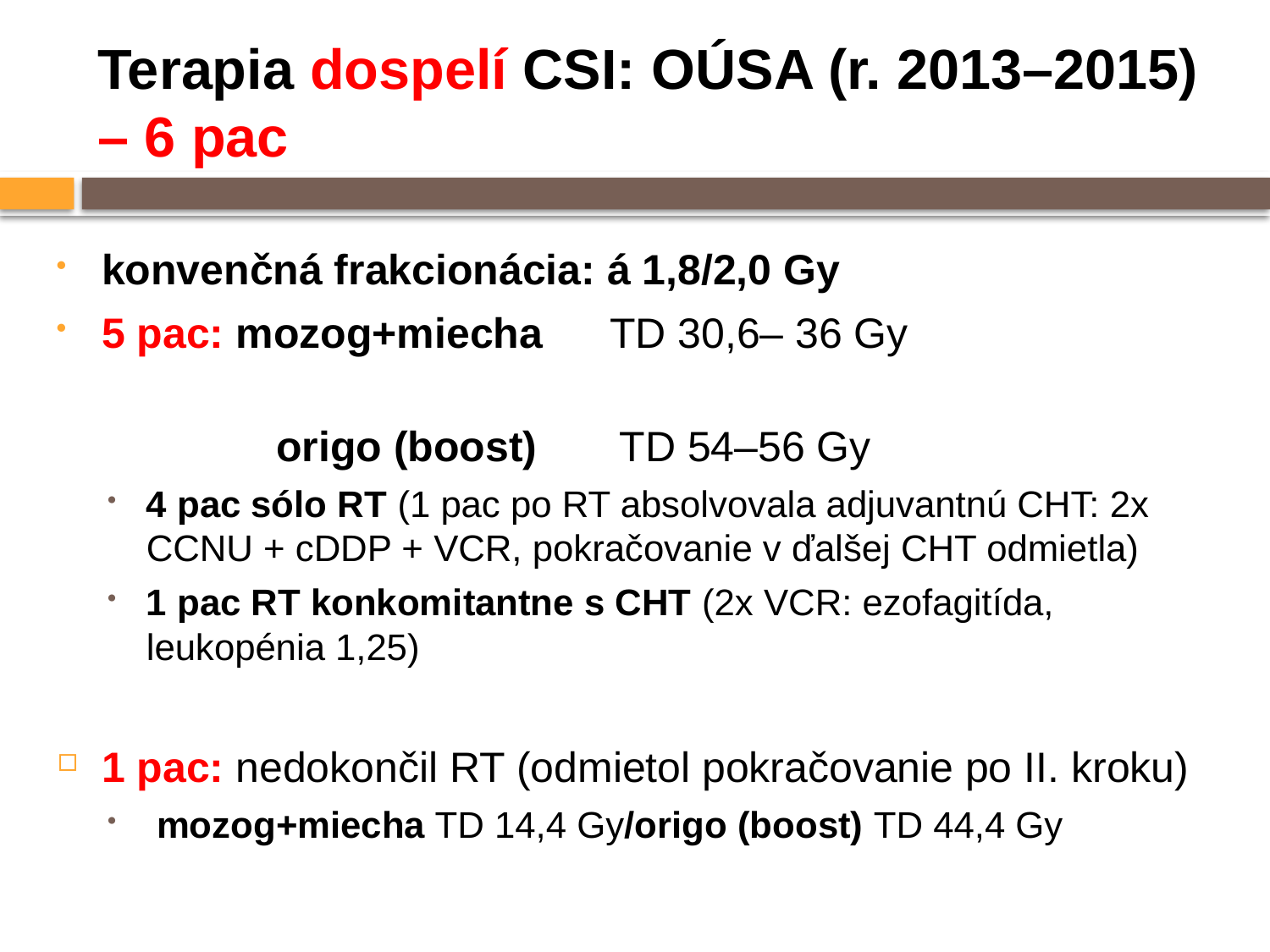

# Terapia dospelí CSI: OÚSA (r. 2013–2015) – 6 pac
konvenčná frakcionácia: á 1,8/2,0 Gy
5 pac: mozog+miecha 	TD 30,6– 36 Gy
		    origo (boost)       TD 54–56 Gy
4 pac sólo RT (1 pac po RT absolvovala adjuvantnú CHT: 2x CCNU + cDDP + VCR, pokračovanie v ďalšej CHT odmietla)
1 pac RT konkomitantne s CHT (2x VCR: ezofagitída, leukopénia 1,25)

1 pac: nedokončil RT (odmietol pokračovanie po II. kroku)
 mozog+miecha TD 14,4 Gy/origo (boost) TD 44,4 Gy